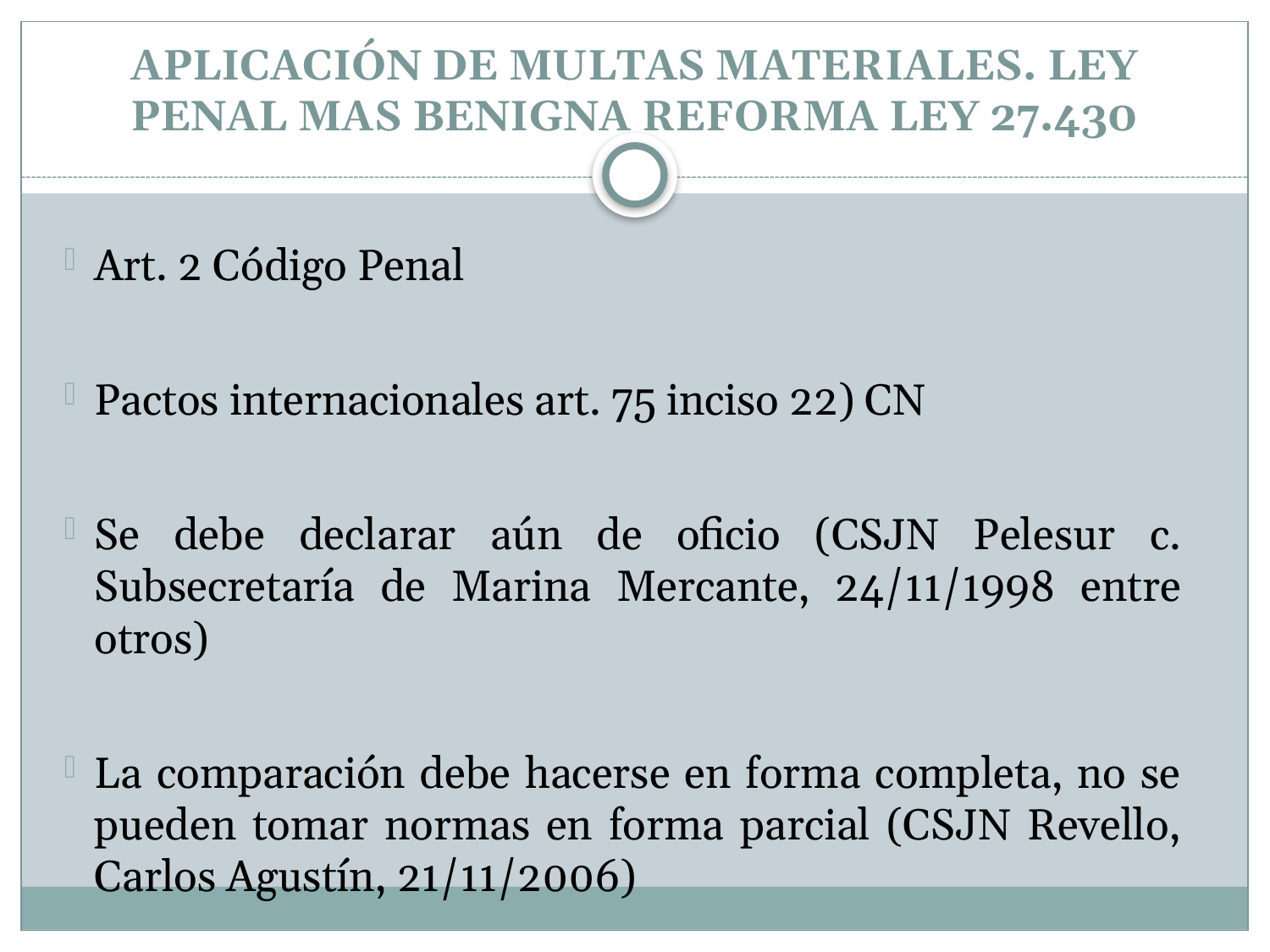

# APLICACIÓN DE MULTAS MATERIALES. LEY PENAL MAS BENIGNA REFORMA LEY 27.430

Art. 2 Código Penal

Pactos internacionales art. 75 inciso 22) CN

Se debe declarar aún de oficio (CSJN Pelesur c. Subsecretaría de Marina Mercante, 24/11/1998 entre otros)

La comparación debe hacerse en forma completa, no se pueden tomar normas en forma parcial (CSJN Revello, Carlos Agustín, 21/11/2006)